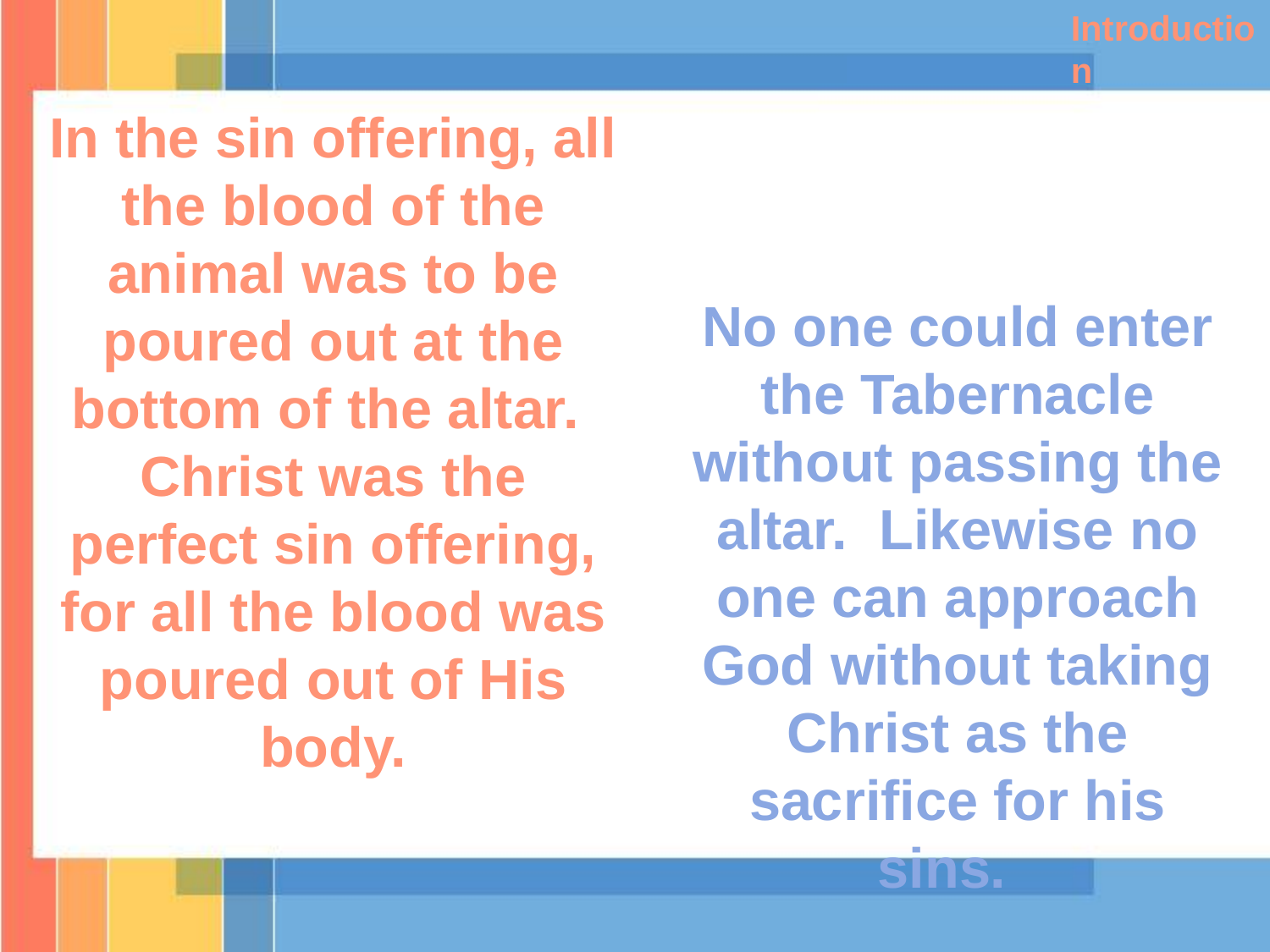

Introduction
In the sin offering, all the blood of the animal was to be poured out at the bottom of the altar.  Christ was the perfect sin offering, for all the blood was poured out of His body.
No one could enter the Tabernacle without passing the altar.  Likewise no one can approach God without taking Christ as the sacrifice for his sins.